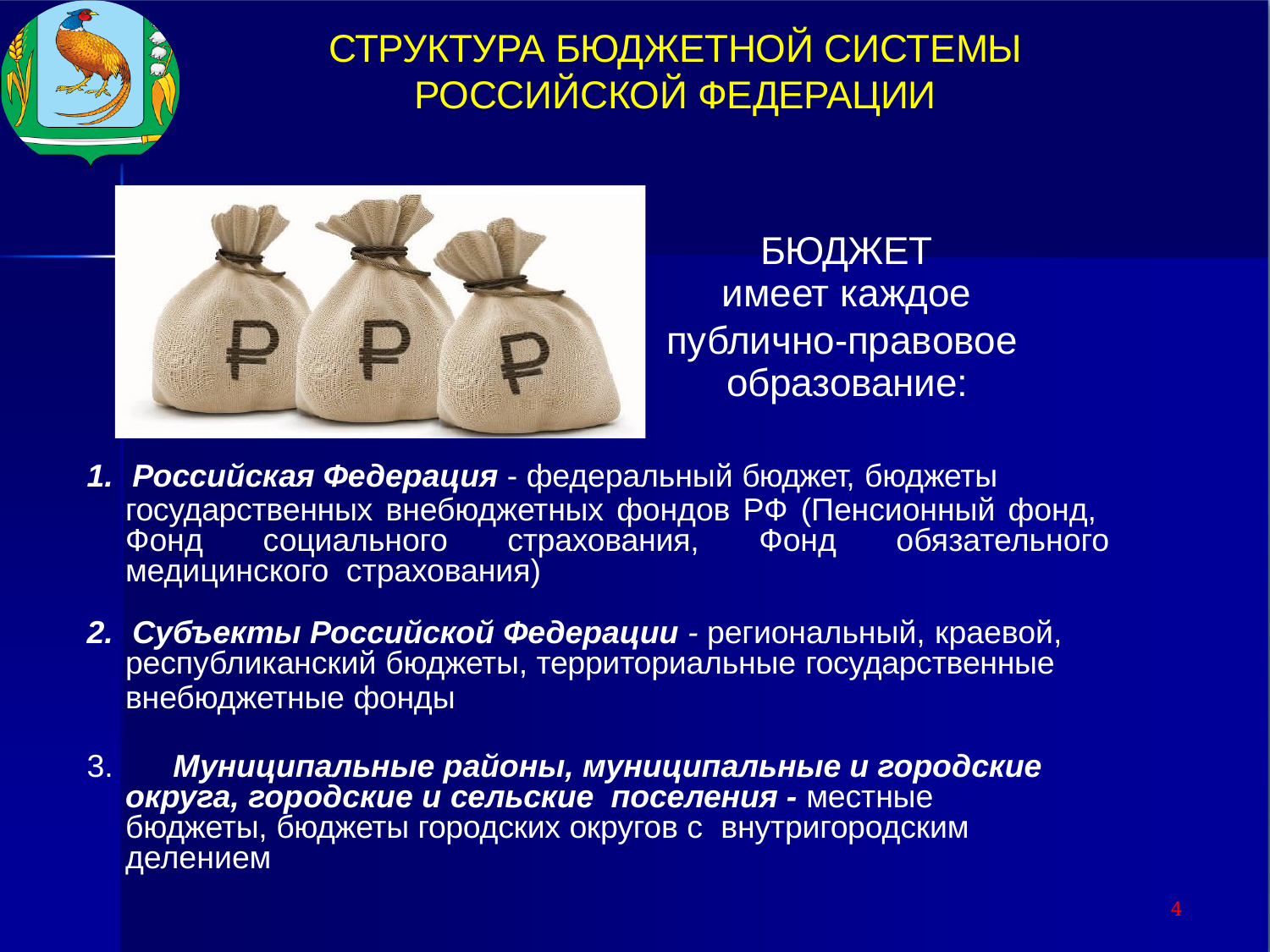

СТРУКТУРА БЮДЖЕТНОЙ СИСТЕМЫ РОССИЙСКОЙ ФЕДЕРАЦИИ

БЮДЖЕТ
имеет каждое
публично-правовое  образование:

Российская Федерация - федеральный бюджет, бюджеты
государственных внебюджетных фондов РФ (Пенсионный фонд,  Фонд социального страхования, Фонд обязательного медицинского  страхования)
Субъекты Российской Федерации - региональный, краевой,
республиканский бюджеты, территориальные государственные
внебюджетные фонды

	Муниципальные районы, муниципальные и городские округа, городские и сельские  поселения - местные бюджеты, бюджеты городских округов с  внутригородским делением

4